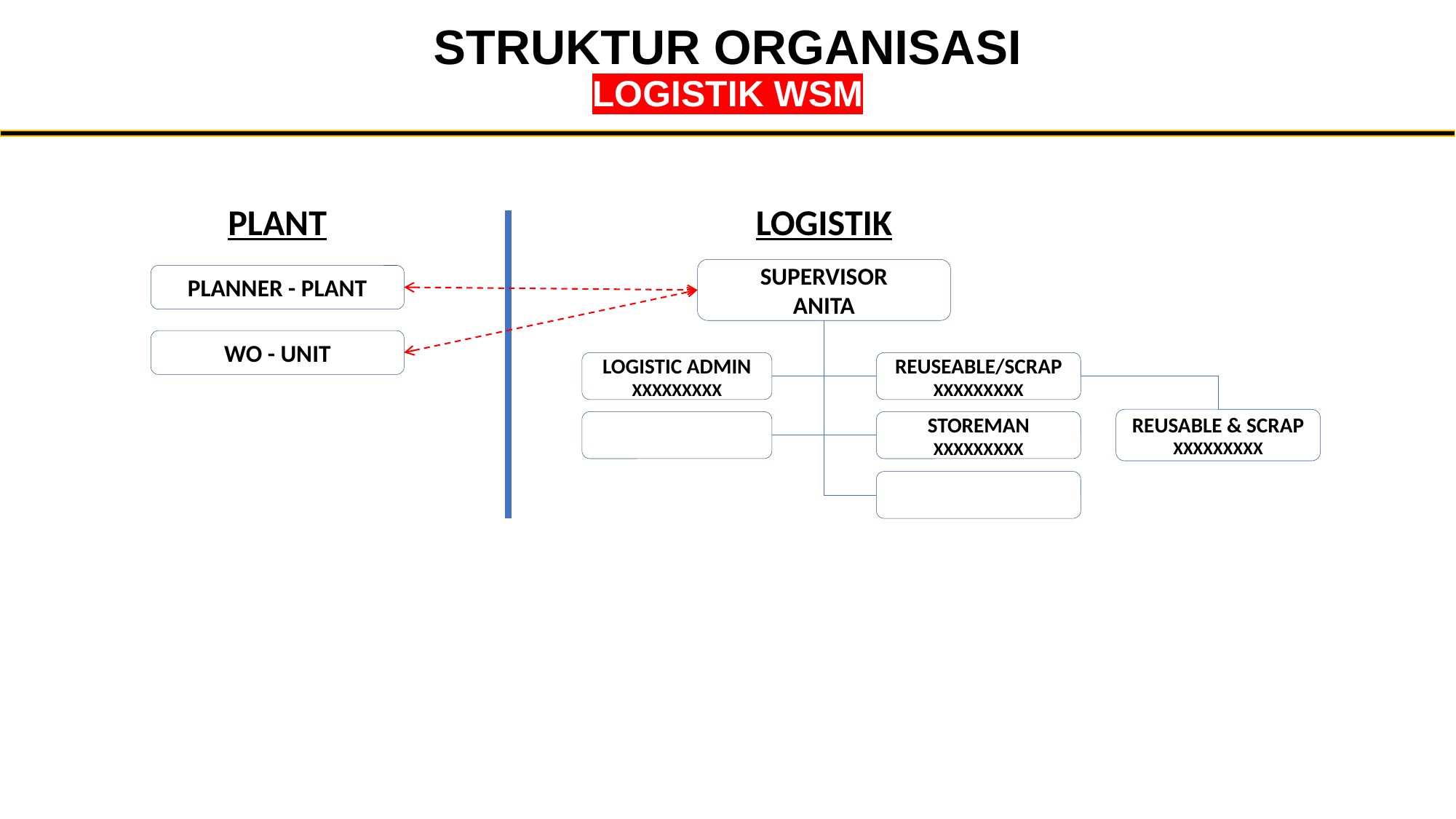

STRUKTUR ORGANISASI
LOGISTIK WSM

LOGISTIK
PLANT
SUPERVISOR
ANITA
PLANNER - PLANT
WO - UNIT
LOGISTIC ADMIN
XXXXXXXXX
REUSEABLE/SCRAP
XXXXXXXXX
REUSABLE & SCRAP
XXXXXXXXX

STOREMAN
XXXXXXXXX